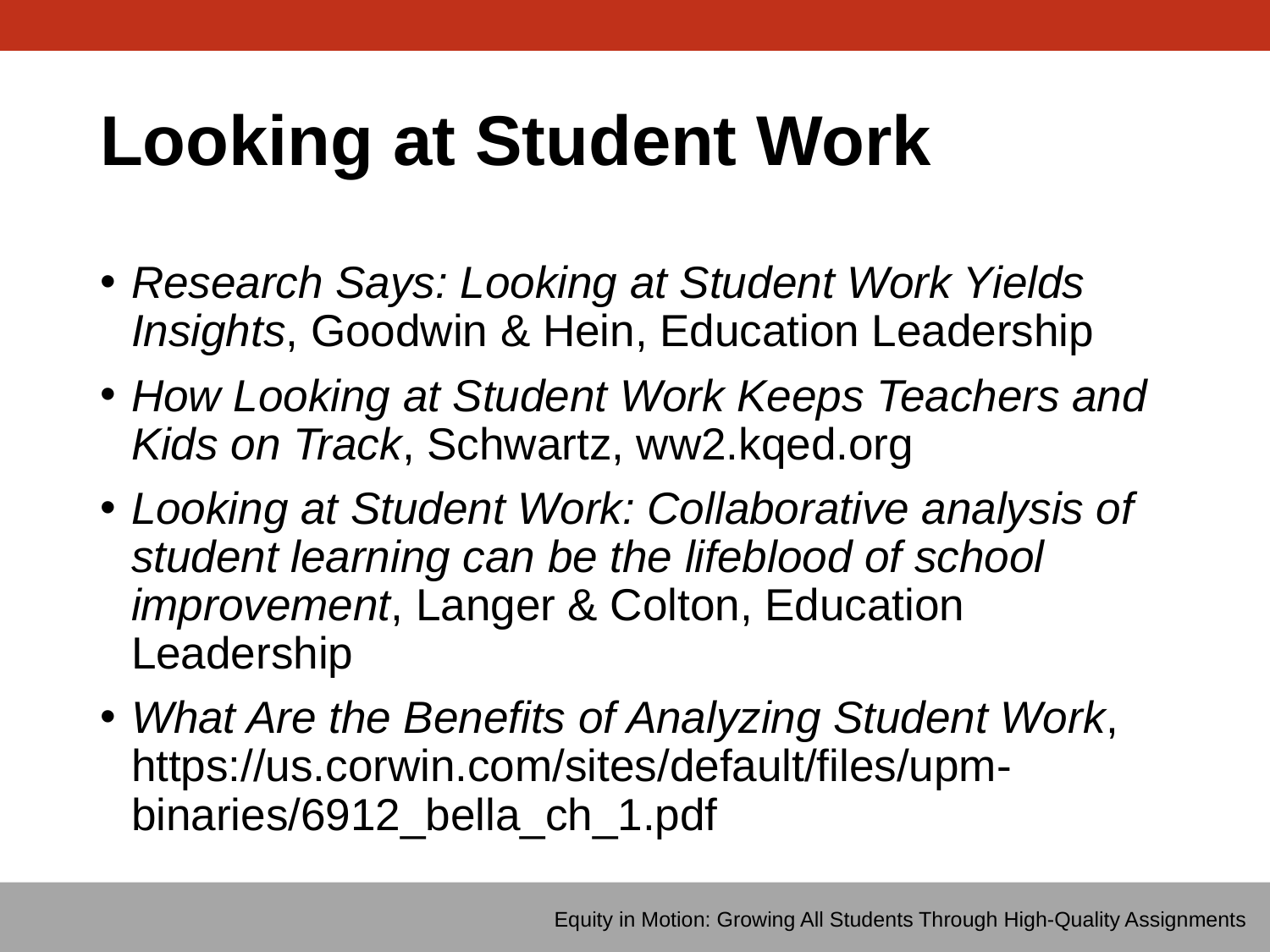

# Looking at Student Work
Research Says: Looking at Student Work Yields Insights, Goodwin & Hein, Education Leadership
How Looking at Student Work Keeps Teachers and Kids on Track, Schwartz, ww2.kqed.org
Looking at Student Work: Collaborative analysis of student learning can be the lifeblood of school improvement, Langer & Colton, Education Leadership
What Are the Benefits of Analyzing Student Work, https://us.corwin.com/sites/default/files/upm-binaries/6912_bella_ch_1.pdf